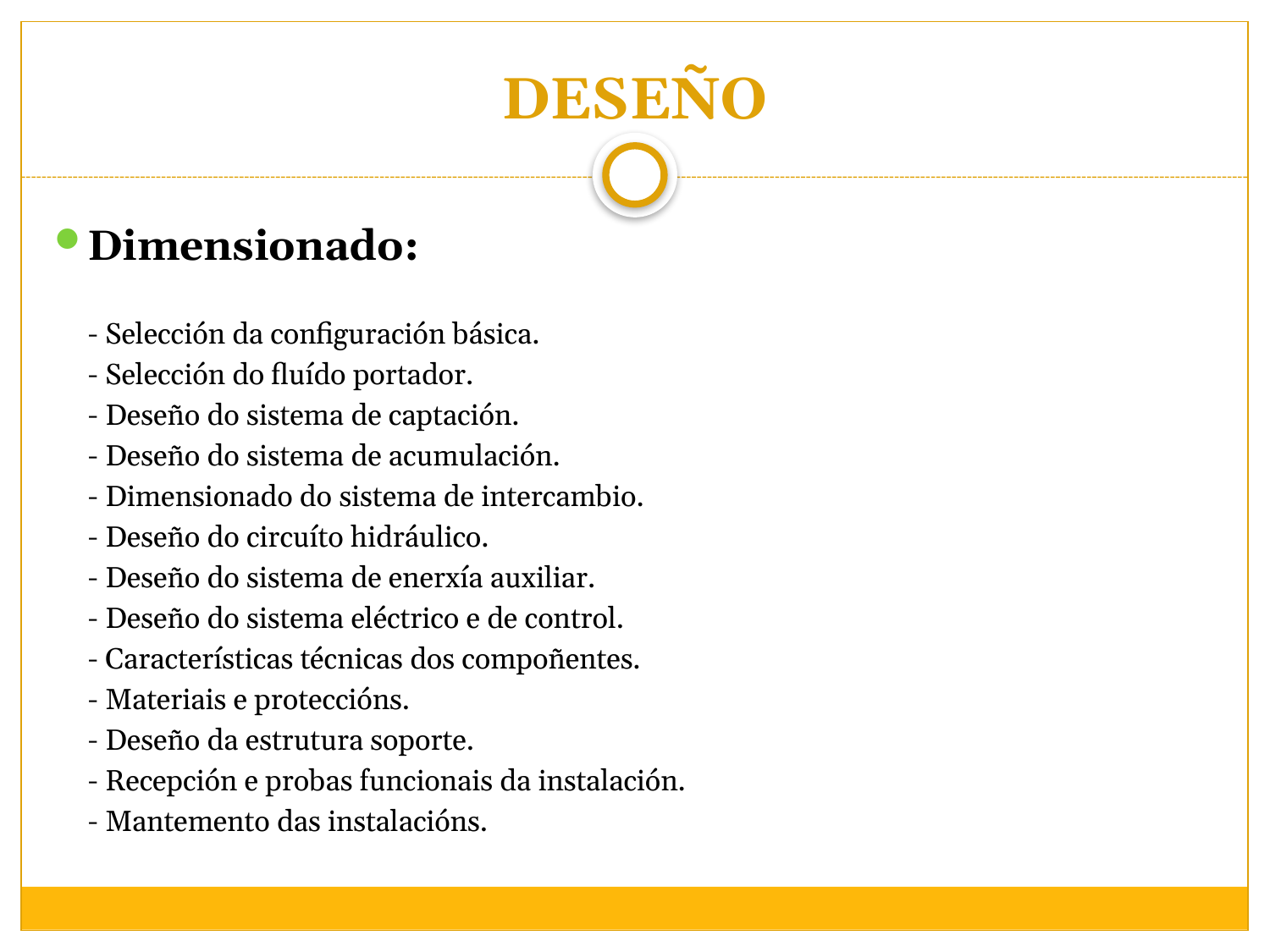

# DESEÑO
Dimensionado:

	- Selección da configuración básica.
	- Selección do fluído portador.
	- Deseño do sistema de captación.
	- Deseño do sistema de acumulación.
	- Dimensionado do sistema de intercambio.
	- Deseño do circuíto hidráulico.
	- Deseño do sistema de enerxía auxiliar.
	- Deseño do sistema eléctrico e de control.
	- Características técnicas dos compoñentes.
	- Materiais e proteccións.
	- Deseño da estrutura soporte.
	- Recepción e probas funcionais da instalación.
	- Mantemento das instalacións.